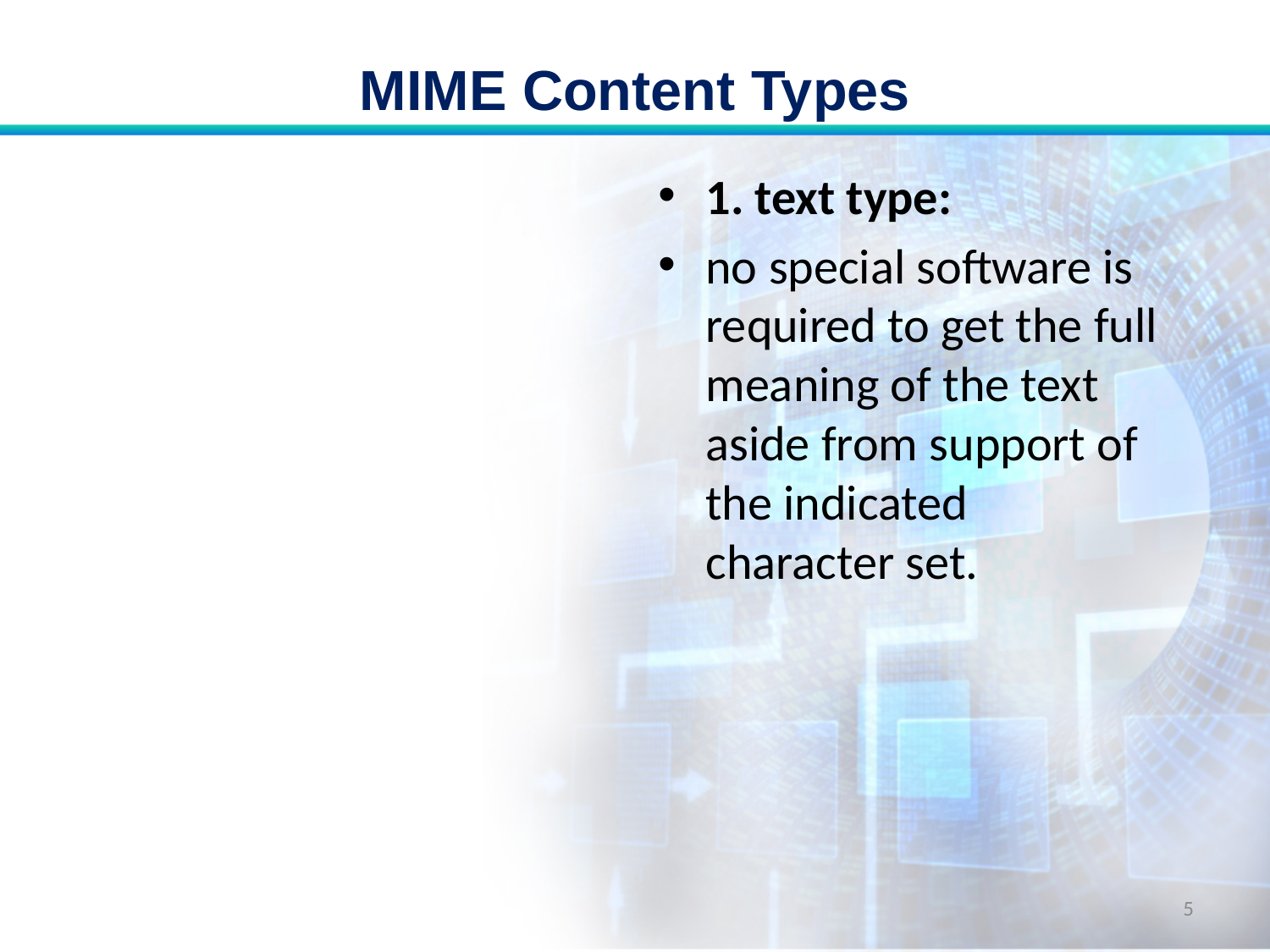

# MIME Content Types
1. text type:
no special software is required to get the full meaning of the text aside from support of the indicated character set.
5